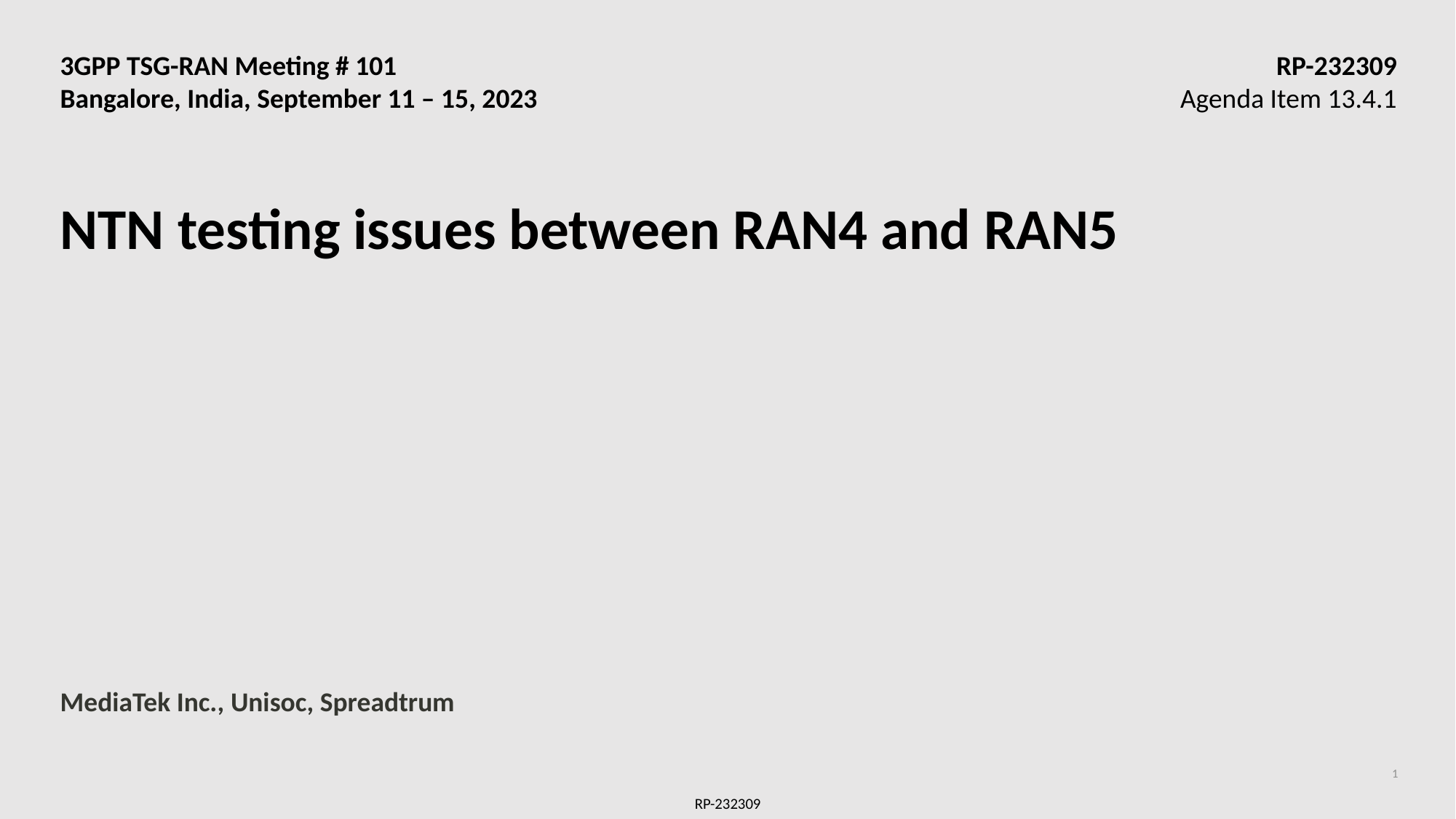

3GPP TSG-RAN Meeting # 101	RP-232309
Bangalore, India, September 11 – 15, 2023 	Agenda Item 13.4.1
# NTN testing issues between RAN4 and RAN5
MediaTek Inc., Unisoc, Spreadtrum
1